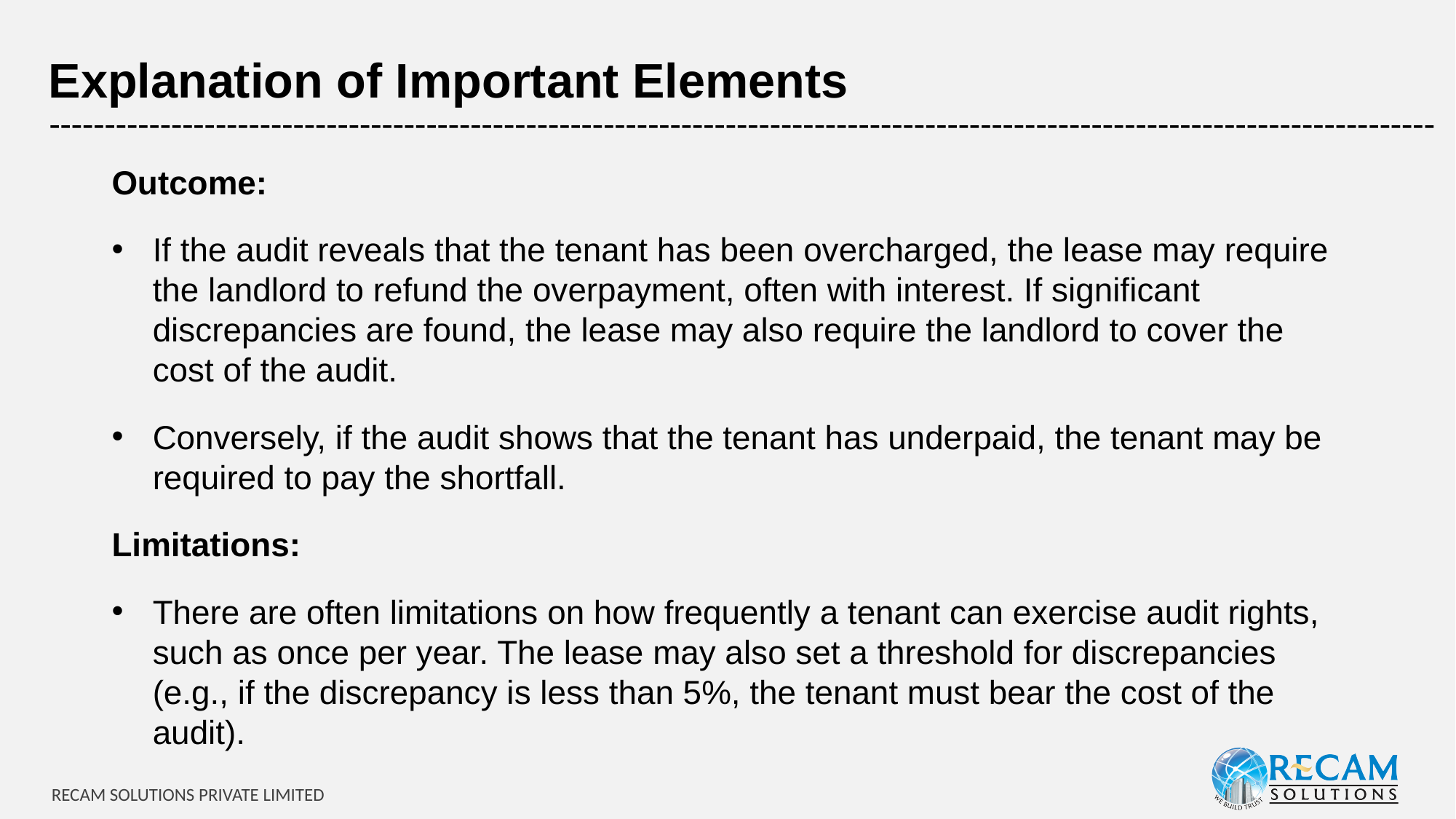

Explanation of Important Elements
-----------------------------------------------------------------------------------------------------------------------------
Outcome:
If the audit reveals that the tenant has been overcharged, the lease may require the landlord to refund the overpayment, often with interest. If significant discrepancies are found, the lease may also require the landlord to cover the cost of the audit.
Conversely, if the audit shows that the tenant has underpaid, the tenant may be required to pay the shortfall.
Limitations:
There are often limitations on how frequently a tenant can exercise audit rights, such as once per year. The lease may also set a threshold for discrepancies (e.g., if the discrepancy is less than 5%, the tenant must bear the cost of the audit).
RECAM SOLUTIONS PRIVATE LIMITED